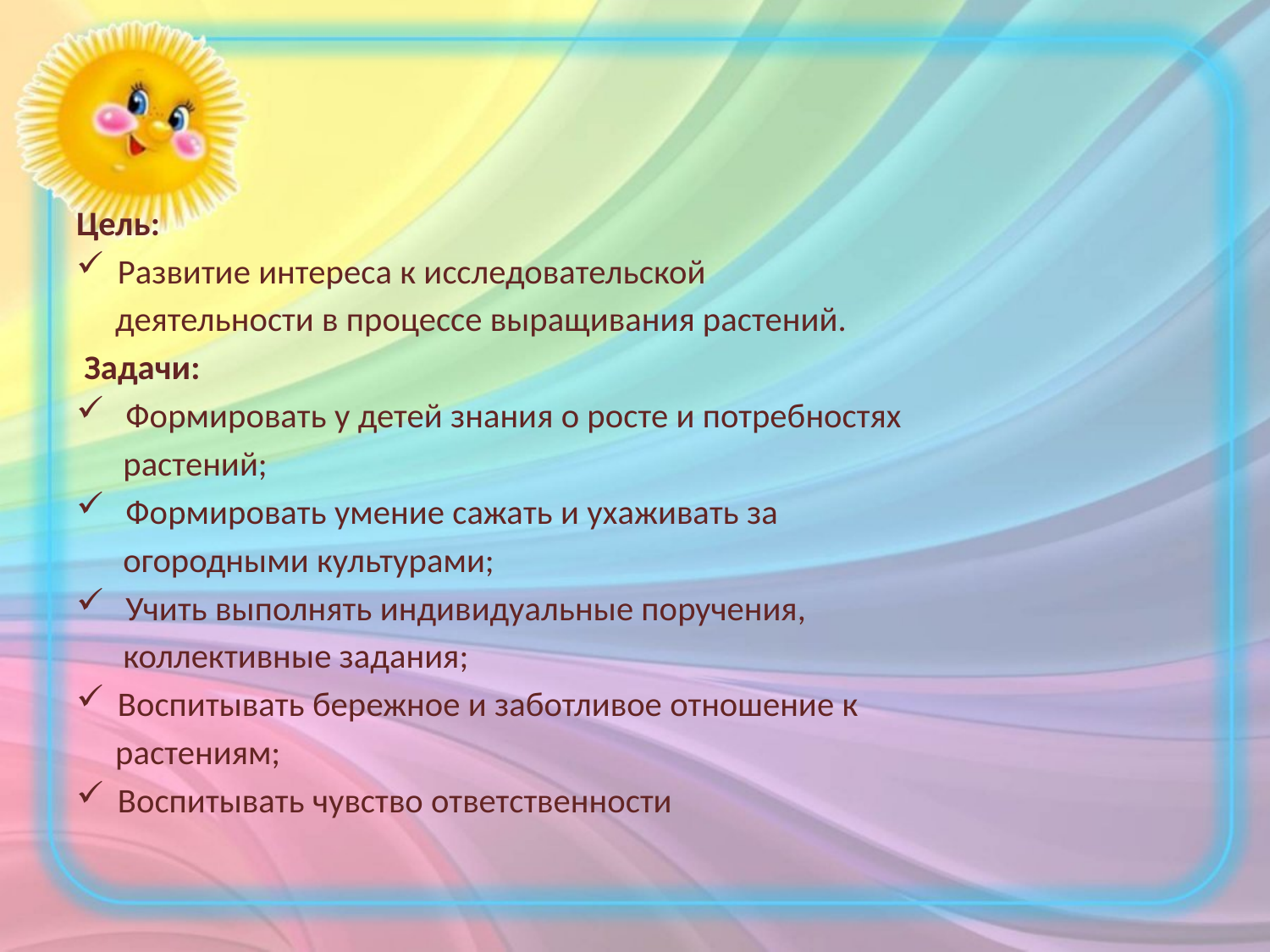

#
Цель:
Развитие интереса к исследовательской
     деятельности в процессе выращивания растений.
 Задачи:
 Формировать у детей знания о росте и потребностях
      растений;
 Формировать умение сажать и ухаживать за
      огородными культурами;
 Учить выполнять индивидуальные поручения,
      коллективные задания;
Воспитывать бережное и заботливое отношение к
     растениям;
Воспитывать чувство ответственности